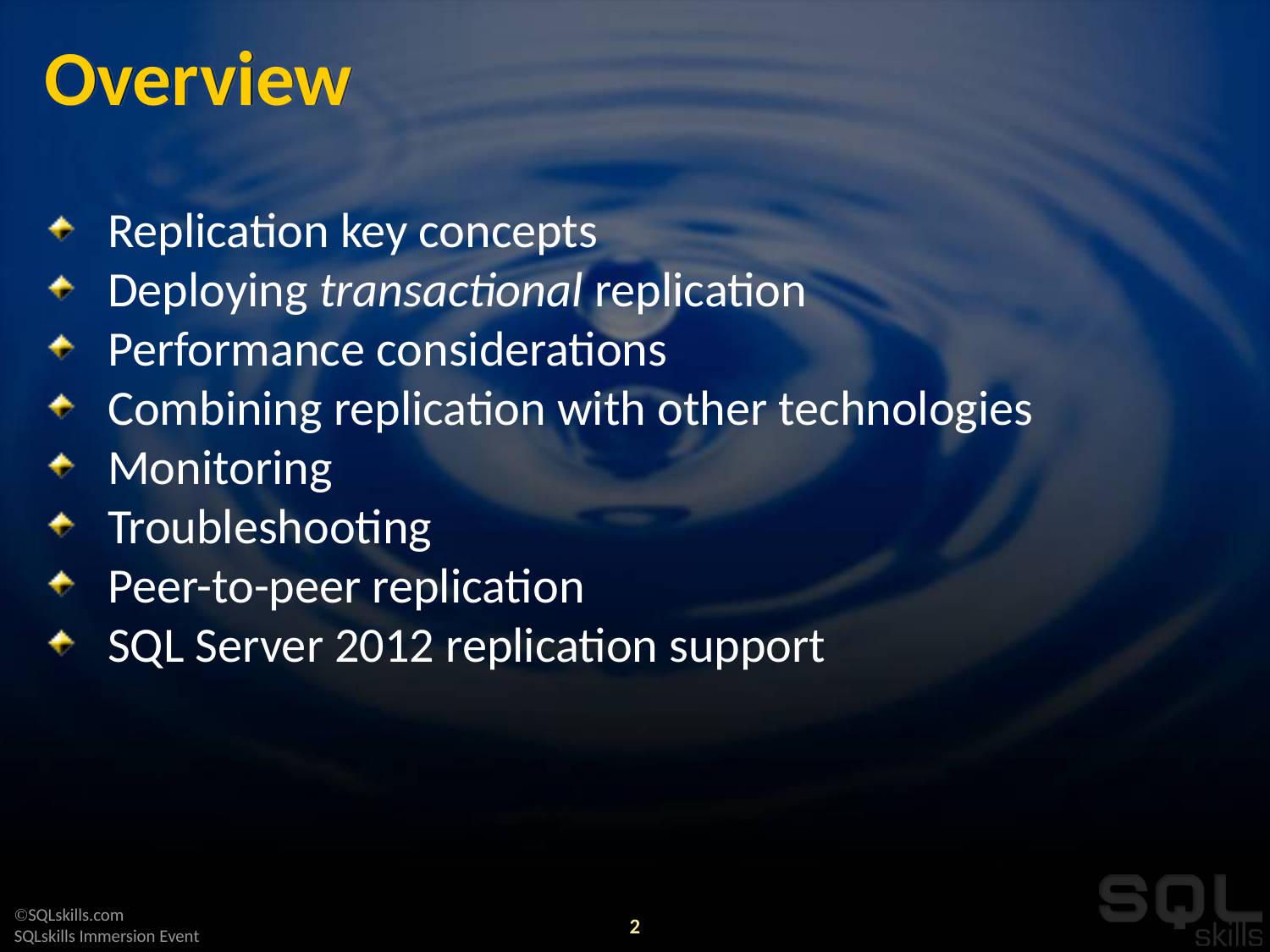

# Overview
Replication key concepts
Deploying transactional replication
Performance considerations
Combining replication with other technologies
Monitoring
Troubleshooting
Peer-to-peer replication
SQL Server 2012 replication support
2